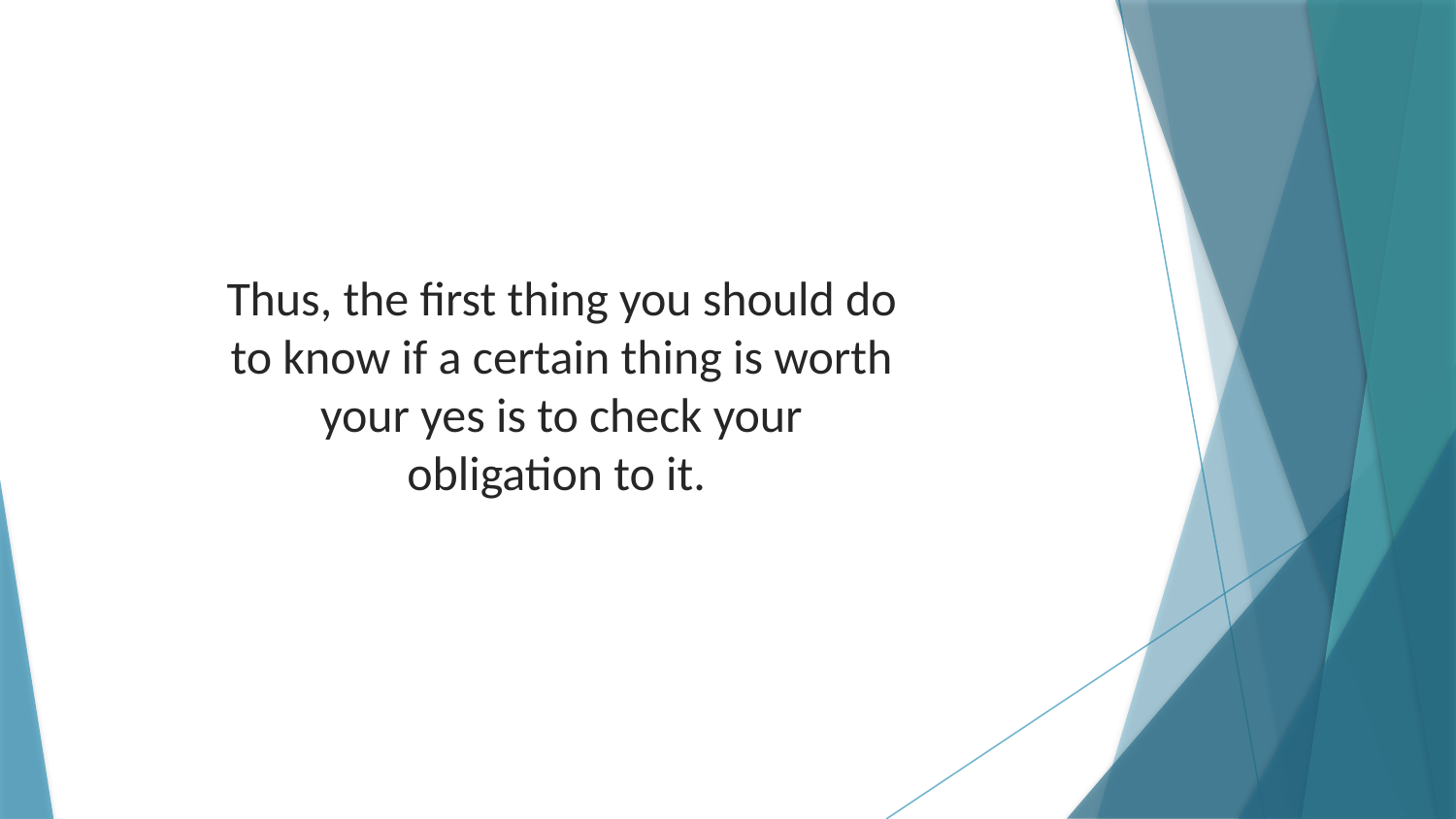

Thus, the first thing you should do to know if a certain thing is worth your yes is to check your obligation to it.